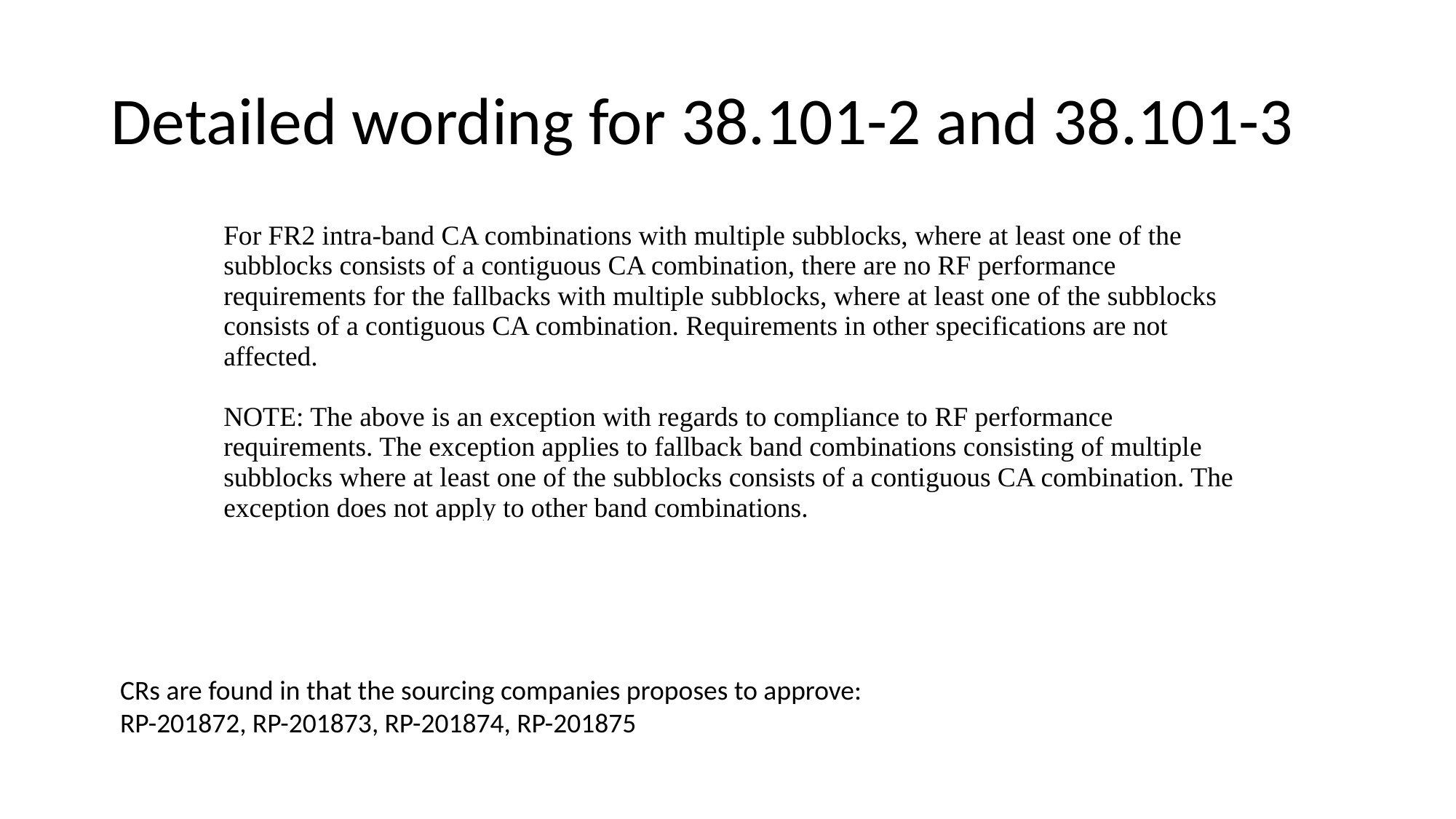

# Detailed wording for 38.101-2 and 38.101-3
| For FR2 intra-band CA combinations with multiple subblocks, where at least one of the subblocks consists of a contiguous CA combination, there are no RF performance requirements for the fallbacks with multiple subblocks, where at least one of the subblocks consists of a contiguous CA combination. Requirements in other specifications are not affected. NOTE: The above is an exception with regards to compliance to RF performance requirements. The exception applies to fallback band combinations consisting of multiple subblocks where at least one of the subblocks consists of a contiguous CA combination. The exception does not apply to other band combinations. |
| --- |
CRs are found in that the sourcing companies proposes to approve:
RP-201872, RP-201873, RP-201874, RP-201875